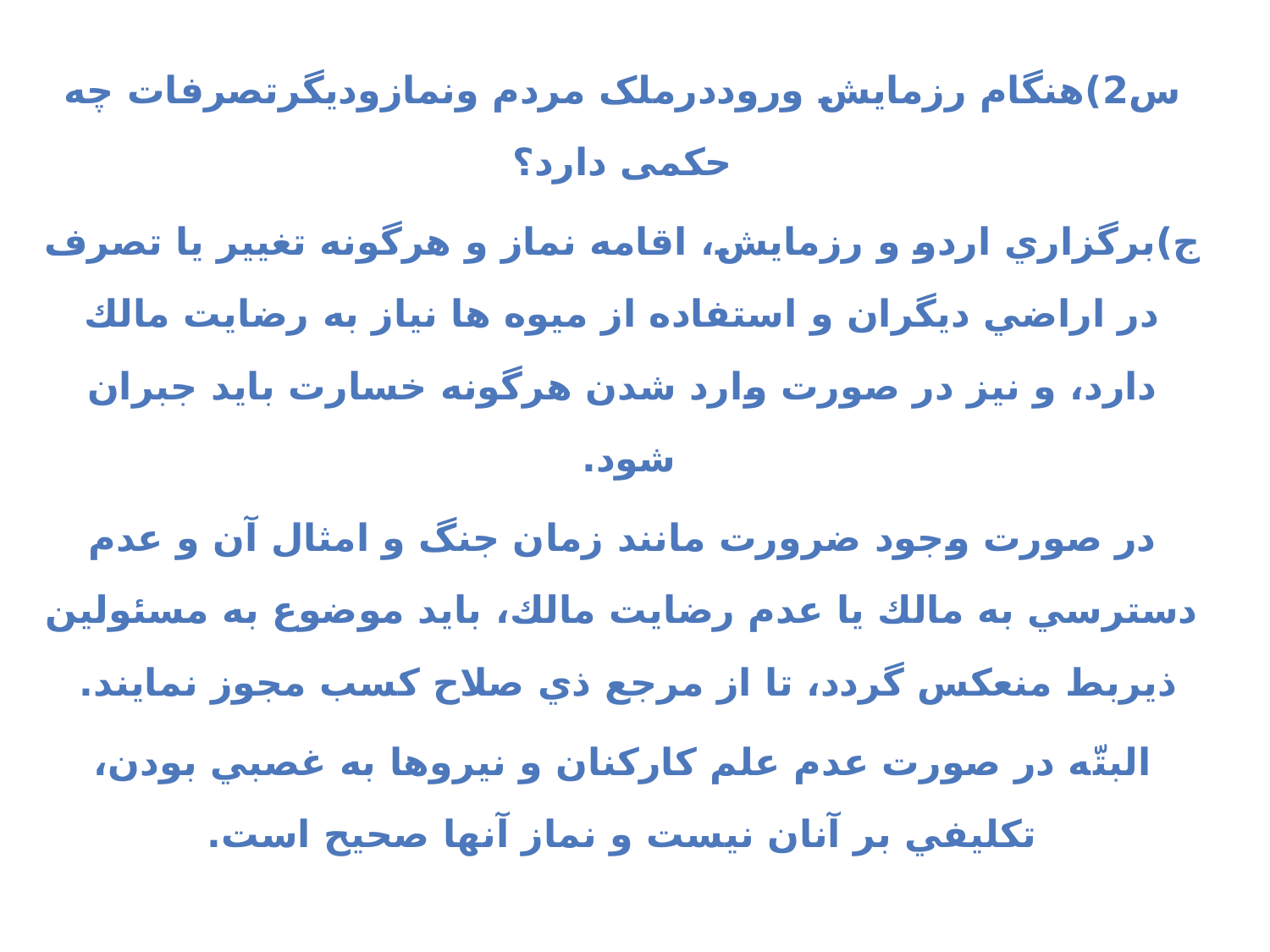

س2)هنگام رزمایش وروددرملک مردم ونمازودیگرتصرفات چه حکمی دارد؟
ج)برگزاري اردو و رزمايش، اقامه نماز و هرگونه تغيير يا تصرف در اراضي ديگران و استفاده از ميوه ها نياز به رضايت مالك دارد، و نيز در صورت وارد شدن هرگونه خسارت بايد جبران شود.
در صورت وجود ضرورت مانند زمان جنگ و امثال آن و عدم دسترسي به مالك يا عدم رضايت مالك، بايد موضوع به مسئولين ذيربط منعكس گردد، تا از مرجع ذي صلاح كسب مجوز نمايند.
البتّه در صورت عدم علم كاركنان و نيروها به غصبي بودن، تكليفي بر آنان نيست و نماز آنها صحيح است.